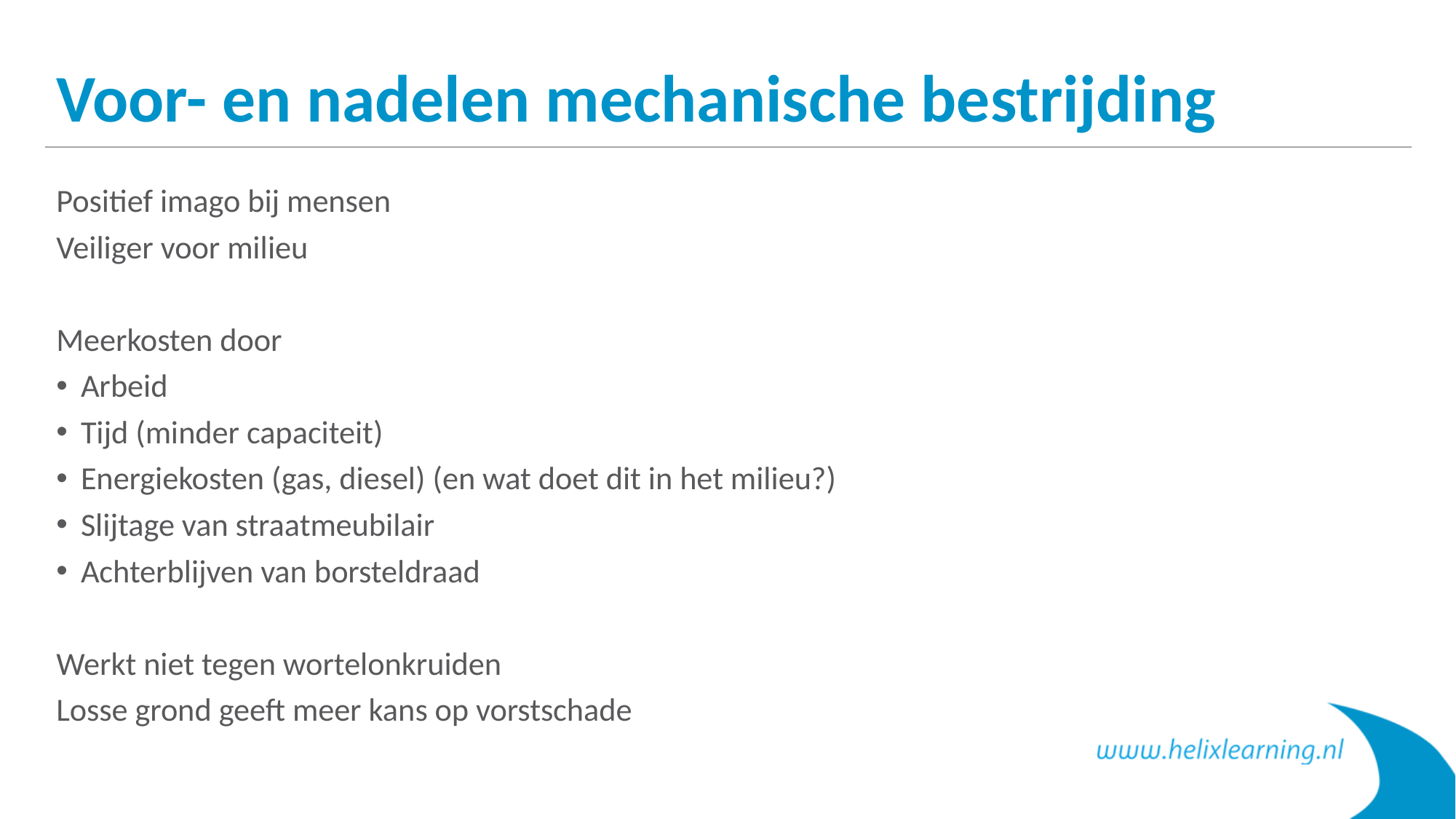

# Voor- en nadelen mechanische bestrijding
Positief imago bij mensen
Veiliger voor milieu

Meerkosten door
Arbeid
Tijd (minder capaciteit)
Energiekosten (gas, diesel) (en wat doet dit in het milieu?)
Slijtage van straatmeubilair
Achterblijven van borsteldraad

Werkt niet tegen wortelonkruiden
Losse grond geeft meer kans op vorstschade